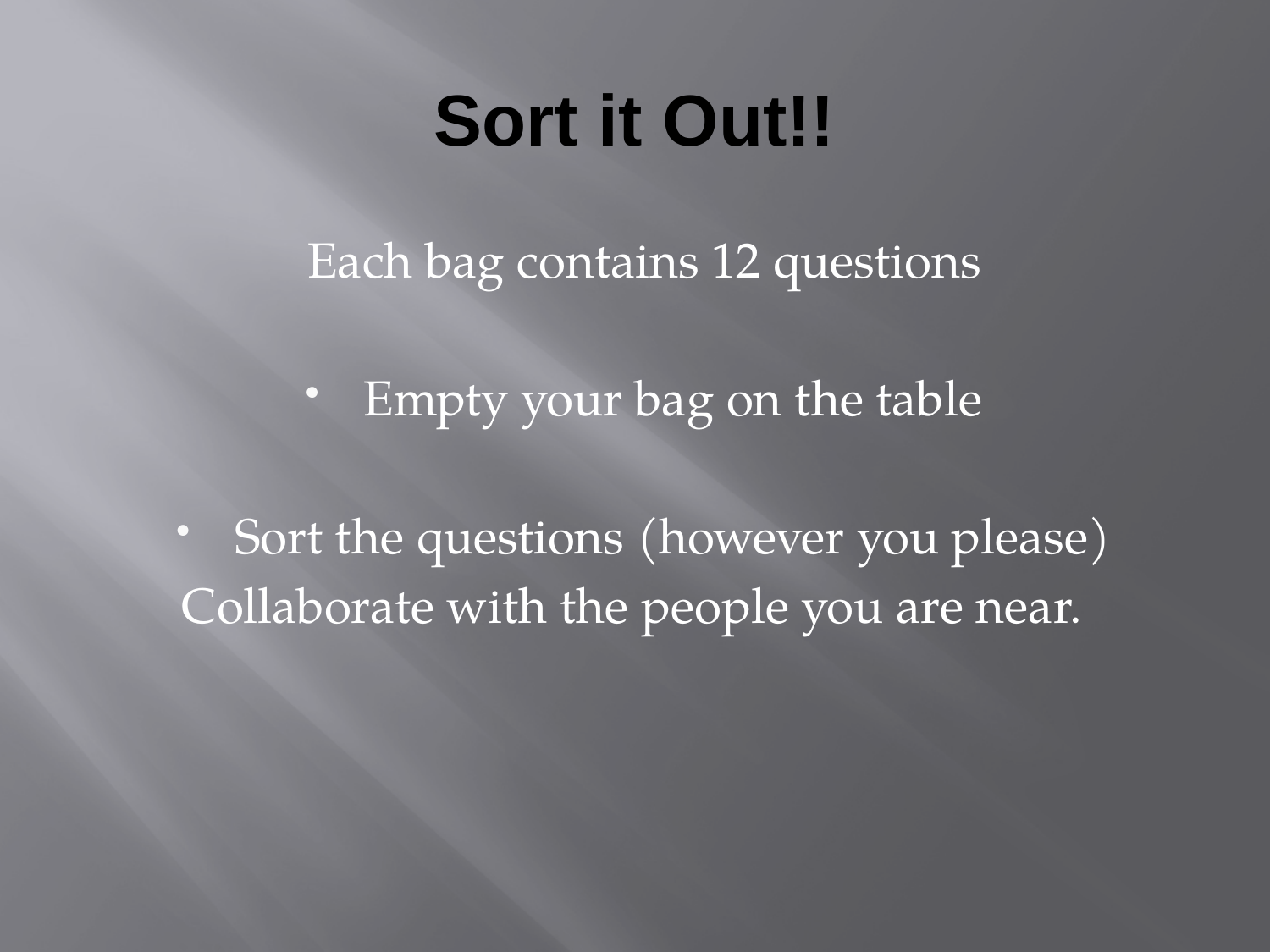

# Sort it Out!!
Each bag contains 12 questions

Empty your bag on the table

Sort the questions (however you please)
Collaborate with the people you are near.